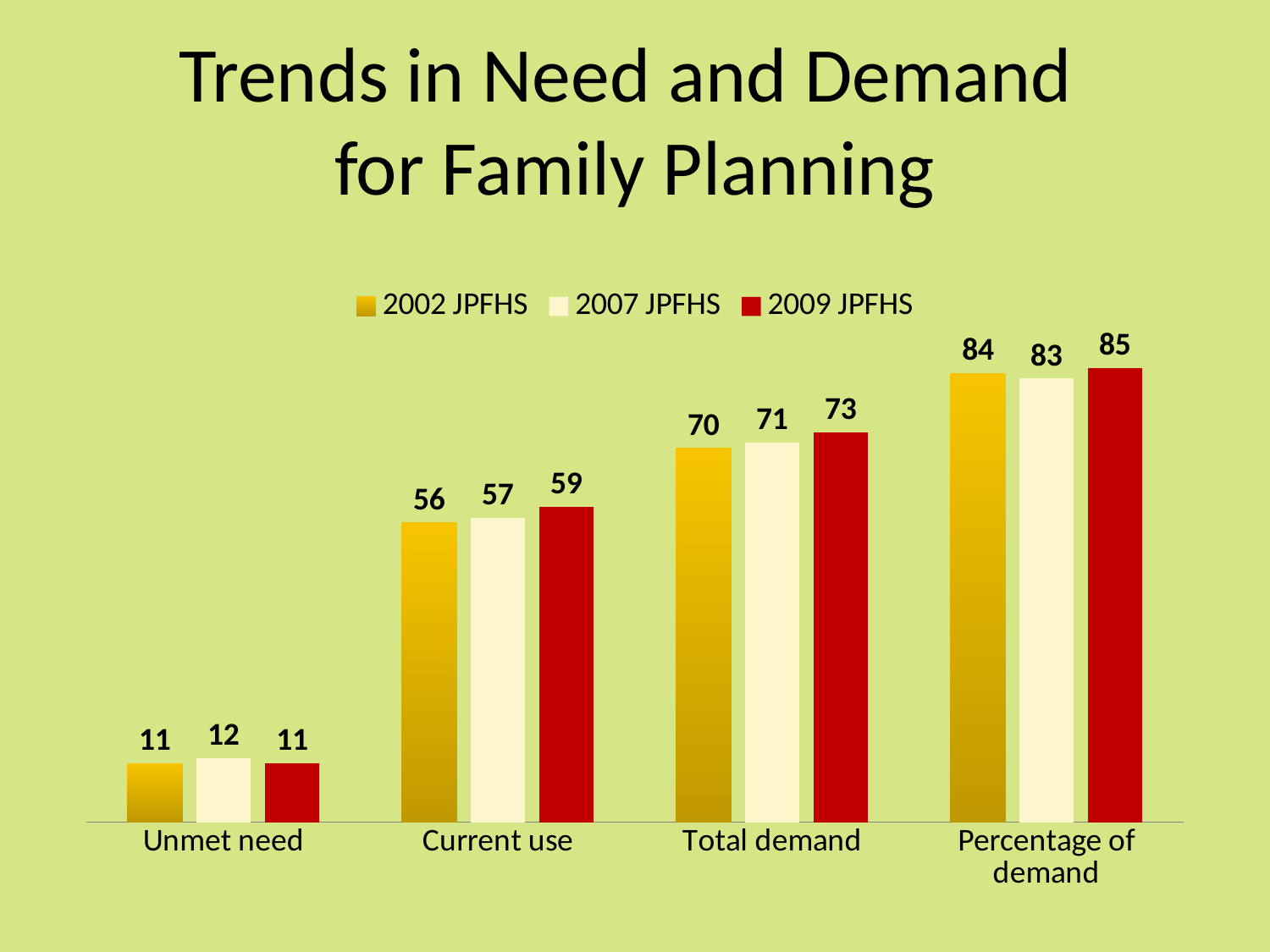

# Trends in Need and Demand for Family Planning

### Chart

| Category | 2002 JPFHS | 2007 JPFHS | 2009 JPFHS |
|---|---|---|---|
| Unmet need | 11.0 | 12.0 | 11.0 |
| Current use | 56.0 | 57.0 | 59.0 |
| Total demand | 70.0 | 71.0 | 73.0 |
| Percentage of demand | 84.0 | 83.0 | 85.0 |